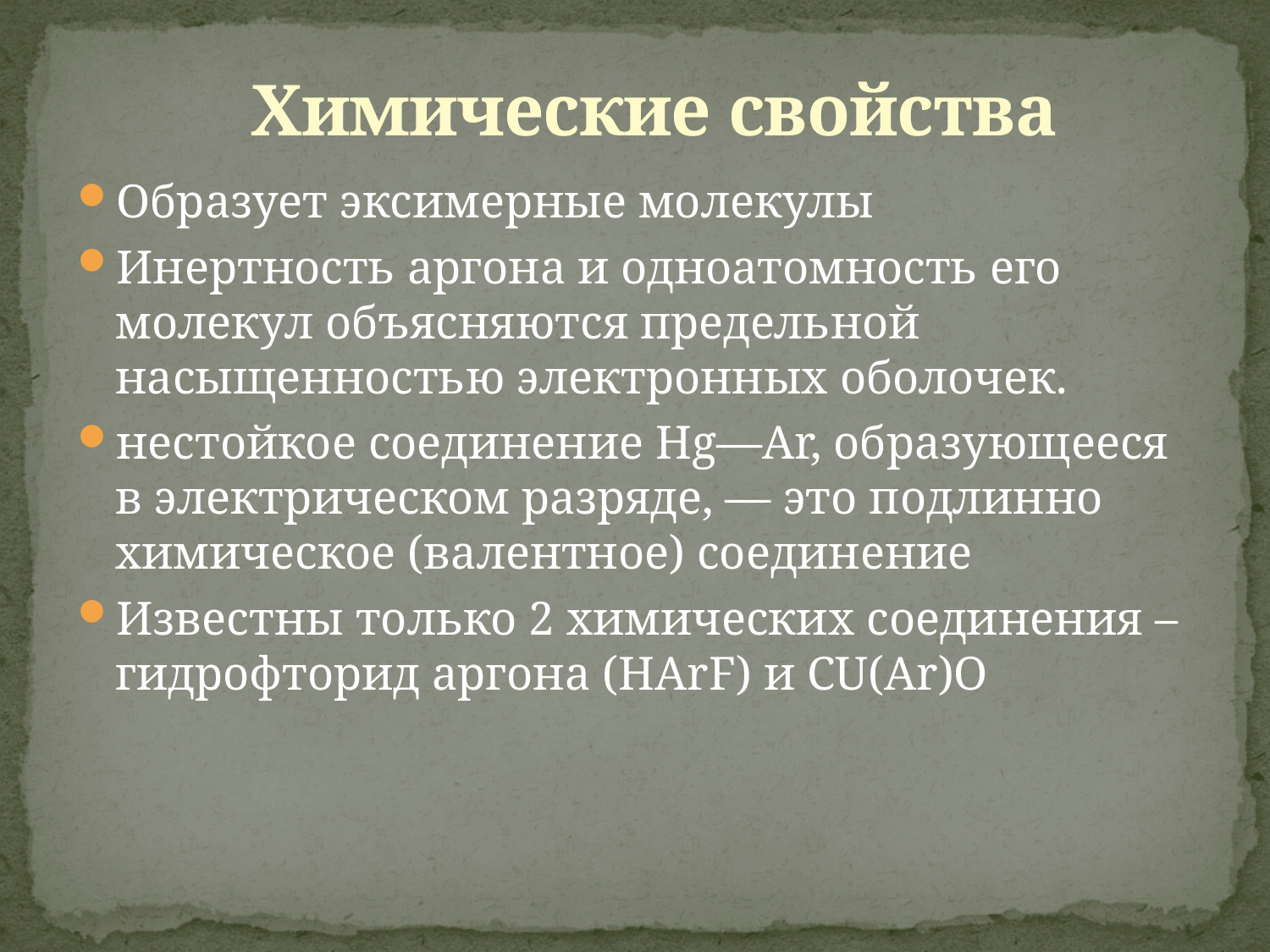

# Химические свойства

Образует эксимерные молекулы
Инертность аргона и одноатомность его молекул объясняются предельной насыщенностью электронных оболочек.
нестойкое соединение Hg—Ar, образующееся в электрическом разряде, — это подлинно химическое (валентное) соединение
Известны только 2 химических соединения – гидрофторид аргона (HArF) и CU(Ar)O